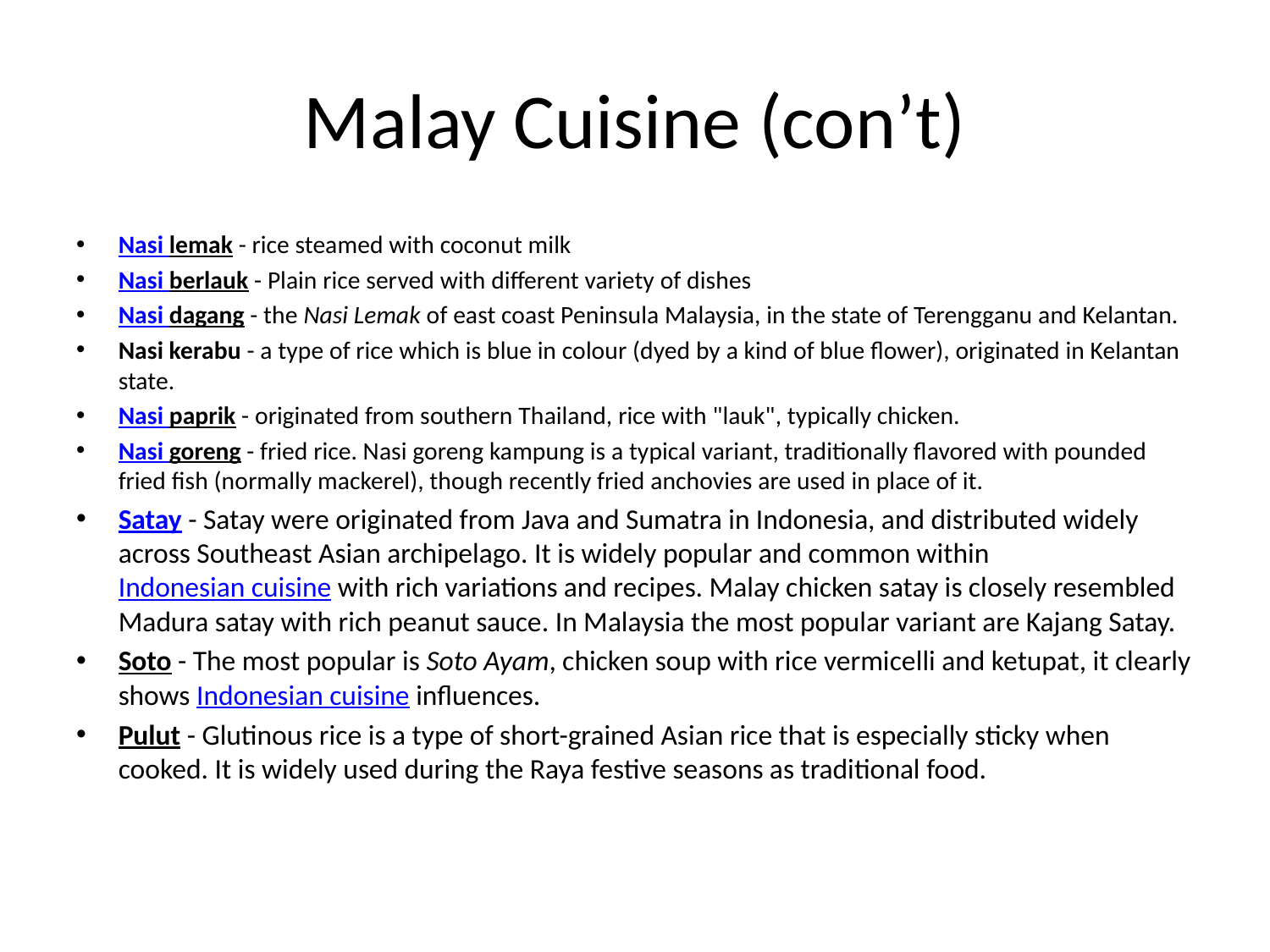

# Malay Cuisine (con’t)
Nasi lemak - rice steamed with coconut milk
Nasi berlauk - Plain rice served with different variety of dishes
Nasi dagang - the Nasi Lemak of east coast Peninsula Malaysia, in the state of Terengganu and Kelantan.
Nasi kerabu - a type of rice which is blue in colour (dyed by a kind of blue flower), originated in Kelantan state.
Nasi paprik - originated from southern Thailand, rice with "lauk", typically chicken.
Nasi goreng - fried rice. Nasi goreng kampung is a typical variant, traditionally flavored with pounded fried fish (normally mackerel), though recently fried anchovies are used in place of it.
Satay - Satay were originated from Java and Sumatra in Indonesia, and distributed widely across Southeast Asian archipelago. It is widely popular and common within Indonesian cuisine with rich variations and recipes. Malay chicken satay is closely resembled Madura satay with rich peanut sauce. In Malaysia the most popular variant are Kajang Satay.
Soto - The most popular is Soto Ayam, chicken soup with rice vermicelli and ketupat, it clearly shows Indonesian cuisine influences.
Pulut - Glutinous rice is a type of short-grained Asian rice that is especially sticky when cooked. It is widely used during the Raya festive seasons as traditional food.